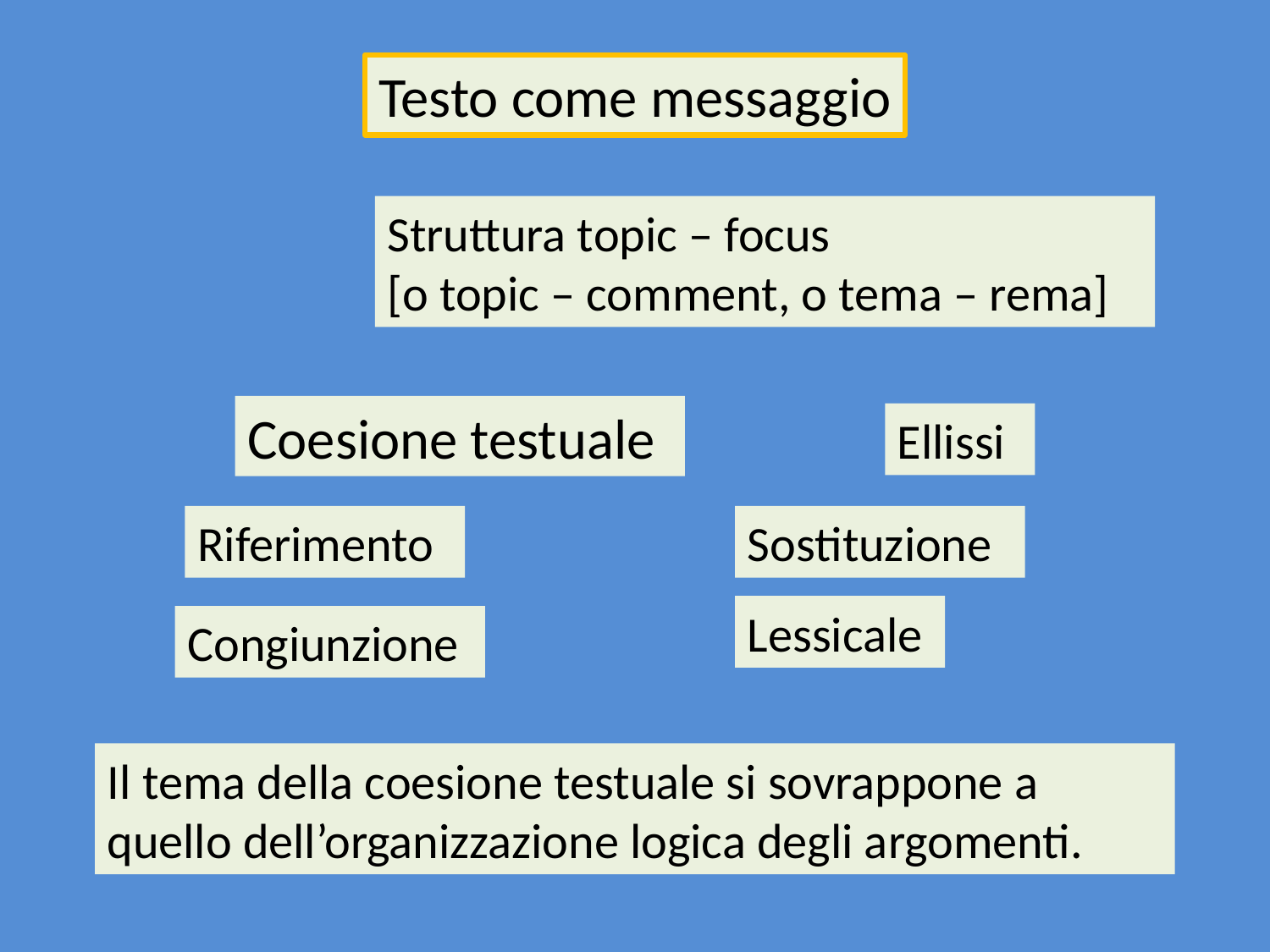

Testo come messaggio
Struttura topic – focus
[o topic – comment, o tema – rema]
Coesione testuale
Ellissi
Riferimento
Sostituzione
Lessicale
Congiunzione
Il tema della coesione testuale si sovrappone a quello dell’organizzazione logica degli argomenti.